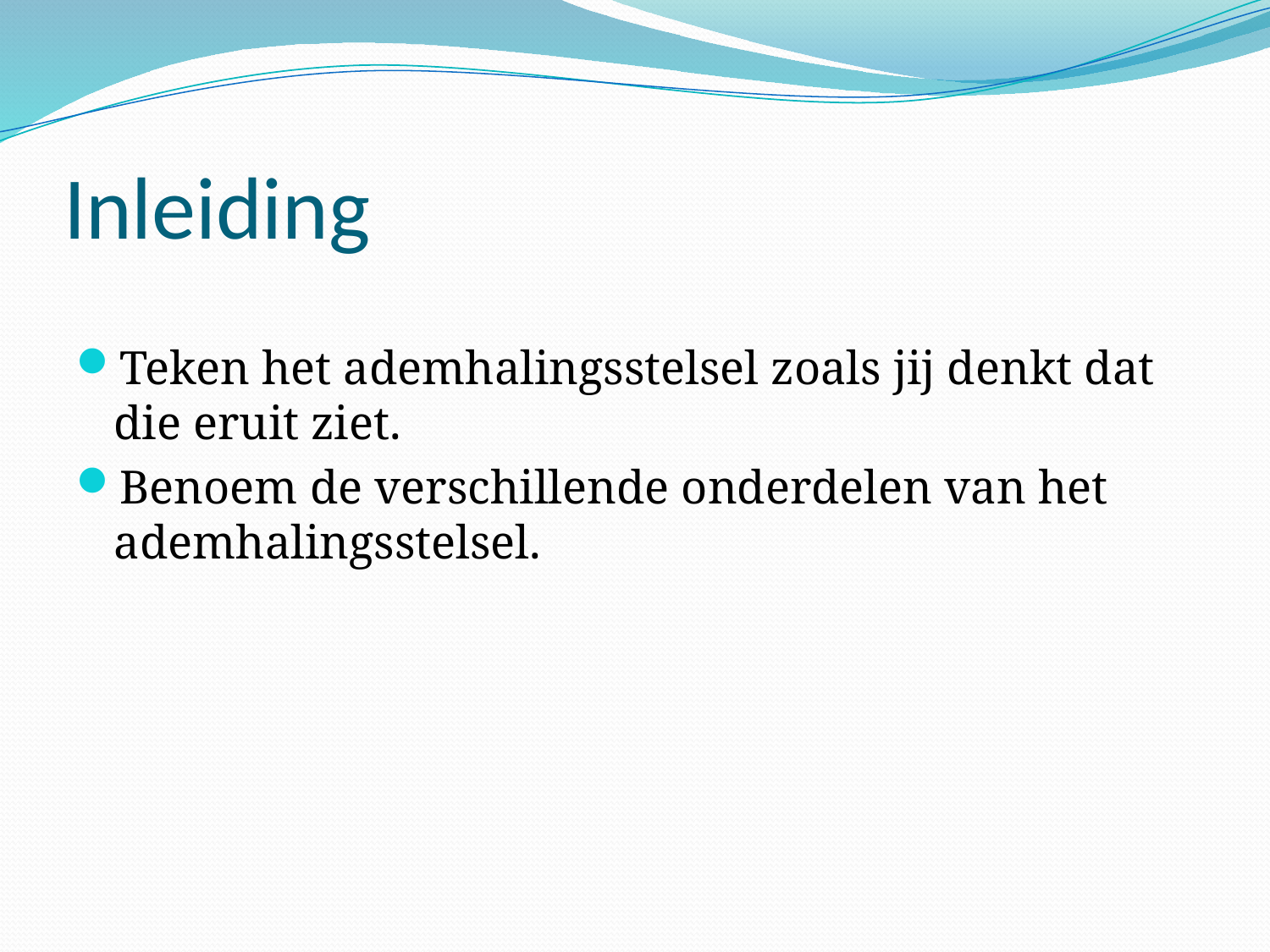

# Inleiding

Teken het ademhalingsstelsel zoals jij denkt dat die eruit ziet.
Benoem de verschillende onderdelen van het ademhalingsstelsel.